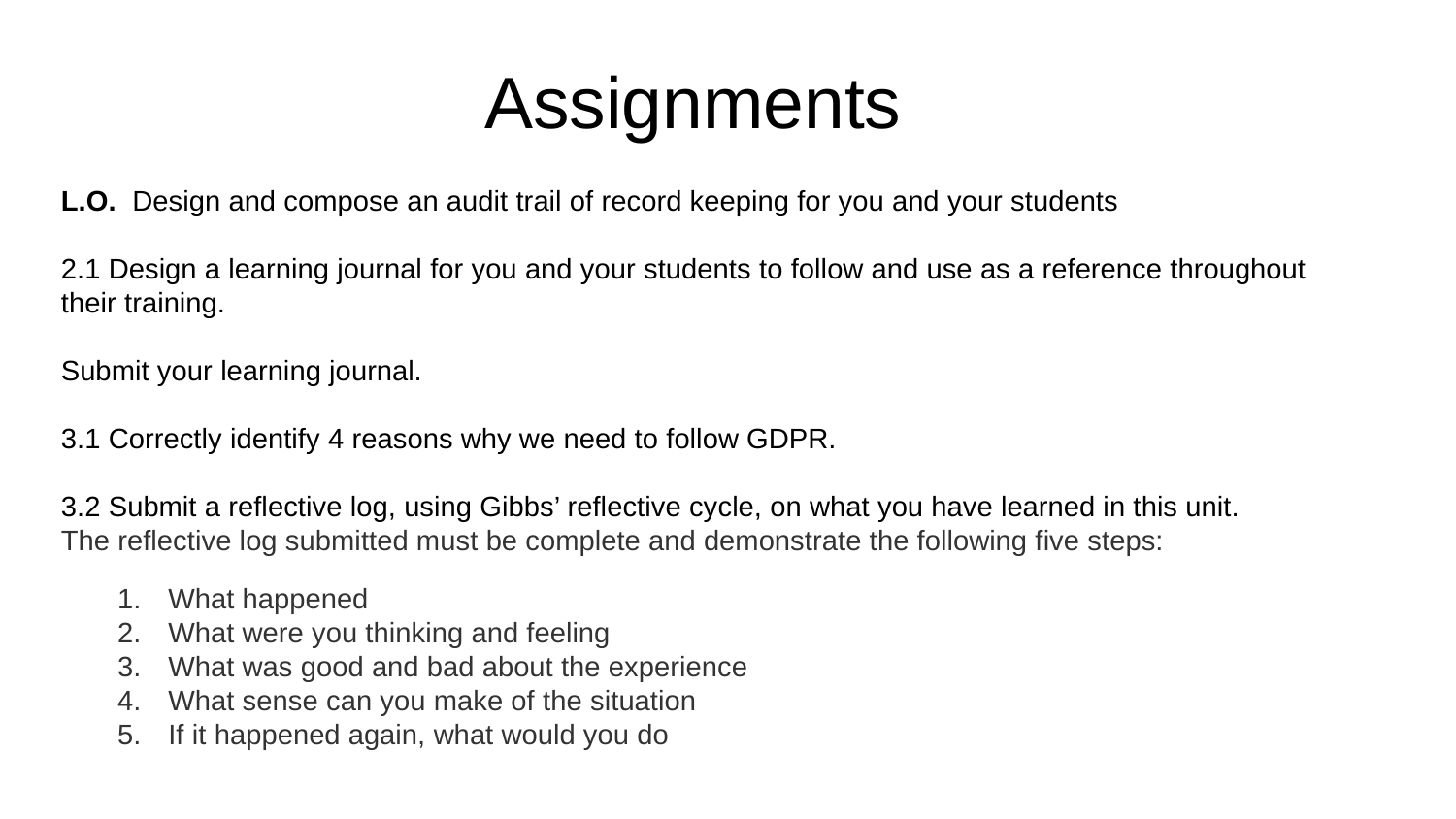

# Assignments
L.O.  Design and compose an audit trail of record keeping for you and your students

2.1 Design a learning journal for you and your students to follow and use as a reference throughout their training.

Submit your learning journal.

3.1 Correctly identify 4 reasons why we need to follow GDPR.

3.2 Submit a reflective log, using Gibbs’ reflective cycle, on what you have learned in this unit.
The reflective log submitted must be complete and demonstrate the following five steps:
What happened
What were you thinking and feeling
What was good and bad about the experience
What sense can you make of the situation
If it happened again, what would you do